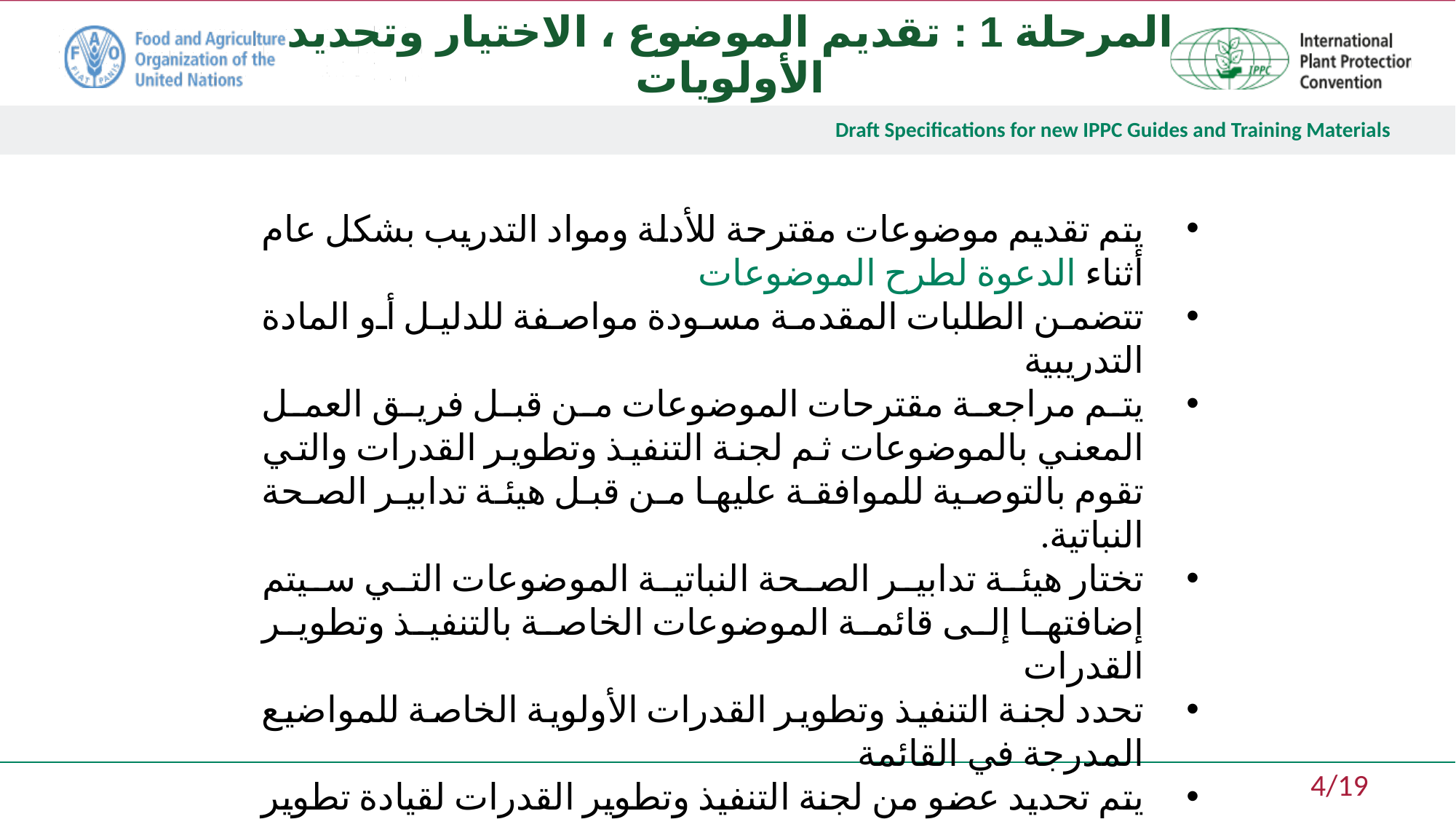

المرحلة 1 : تقديم الموضوع ، الاختيار وتحديد الأولويات

يتم تقديم موضوعات مقترحة للأدلة ومواد التدريب بشكل عام أثناء الدعوة لطرح الموضوعات
تتضمن الطلبات المقدمة مسودة مواصفة للدليل أو المادة التدريبية
يتم مراجعة مقترحات الموضوعات من قبل فريق العمل المعني بالموضوعات ثم لجنة التنفيذ وتطوير القدرات والتي تقوم بالتوصية للموافقة عليها من قبل هيئة تدابير الصحة النباتية.
تختار هيئة تدابير الصحة النباتية الموضوعات التي سيتم إضافتها إلى قائمة الموضوعات الخاصة بالتنفيذ وتطوير القدرات
تحدد لجنة التنفيذ وتطوير القدرات الأولوية الخاصة للمواضيع المدرجة في القائمة
يتم تحديد عضو من لجنة التنفيذ وتطوير القدرات لقيادة تطوير المنتج